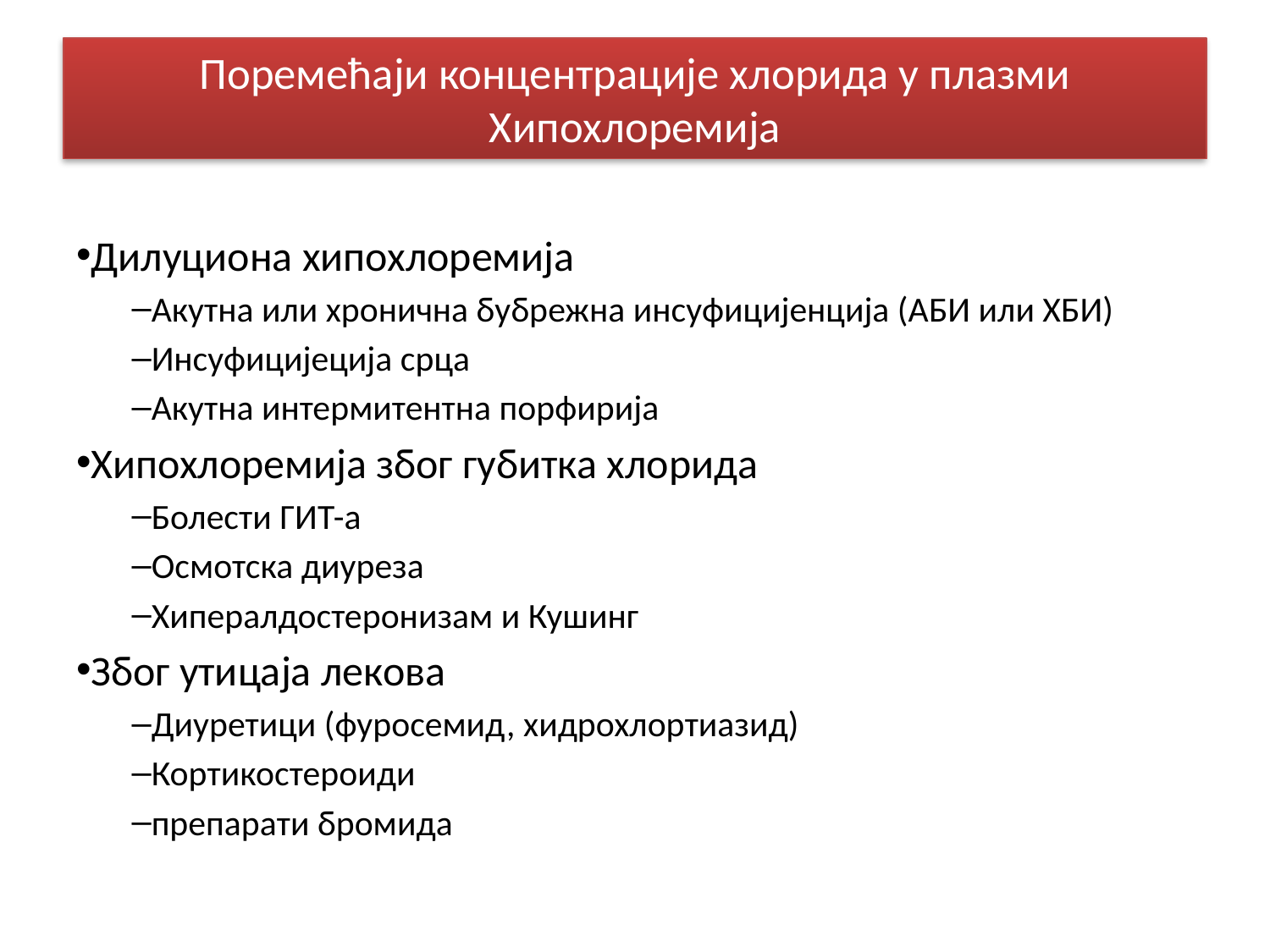

# Поремећаји концентрације хлорида у плазми Хипохлоремија
Дилуциона хипохлоремија
Акутна или хронична бубрежна инсуфицијенција (АБИ или ХБИ)
Инсуфицијеција срца
Акутна интермитентна порфирија
Хипохлоремија због губитка хлорида
Болести ГИТ-а
Осмотска диуреза
Хипералдостеронизам и Кушинг
Због утицаја лекова
Диуретици (фуросемид, хидрохлортиазид)
Кортикостероиди
препарати бромида